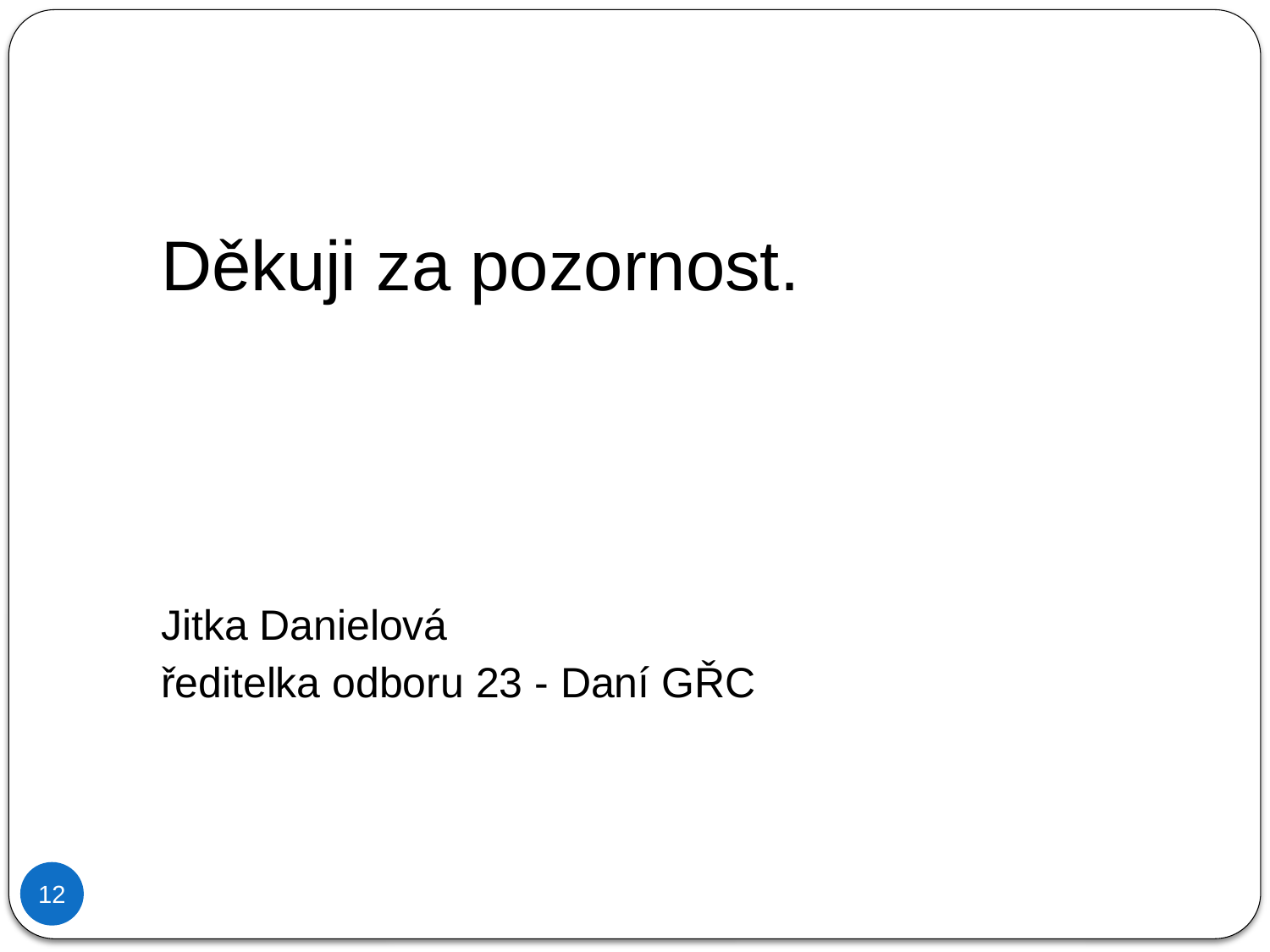

Děkuji za pozornost.

Jitka Danielová
ředitelka odboru 23 - Daní GŘC

12